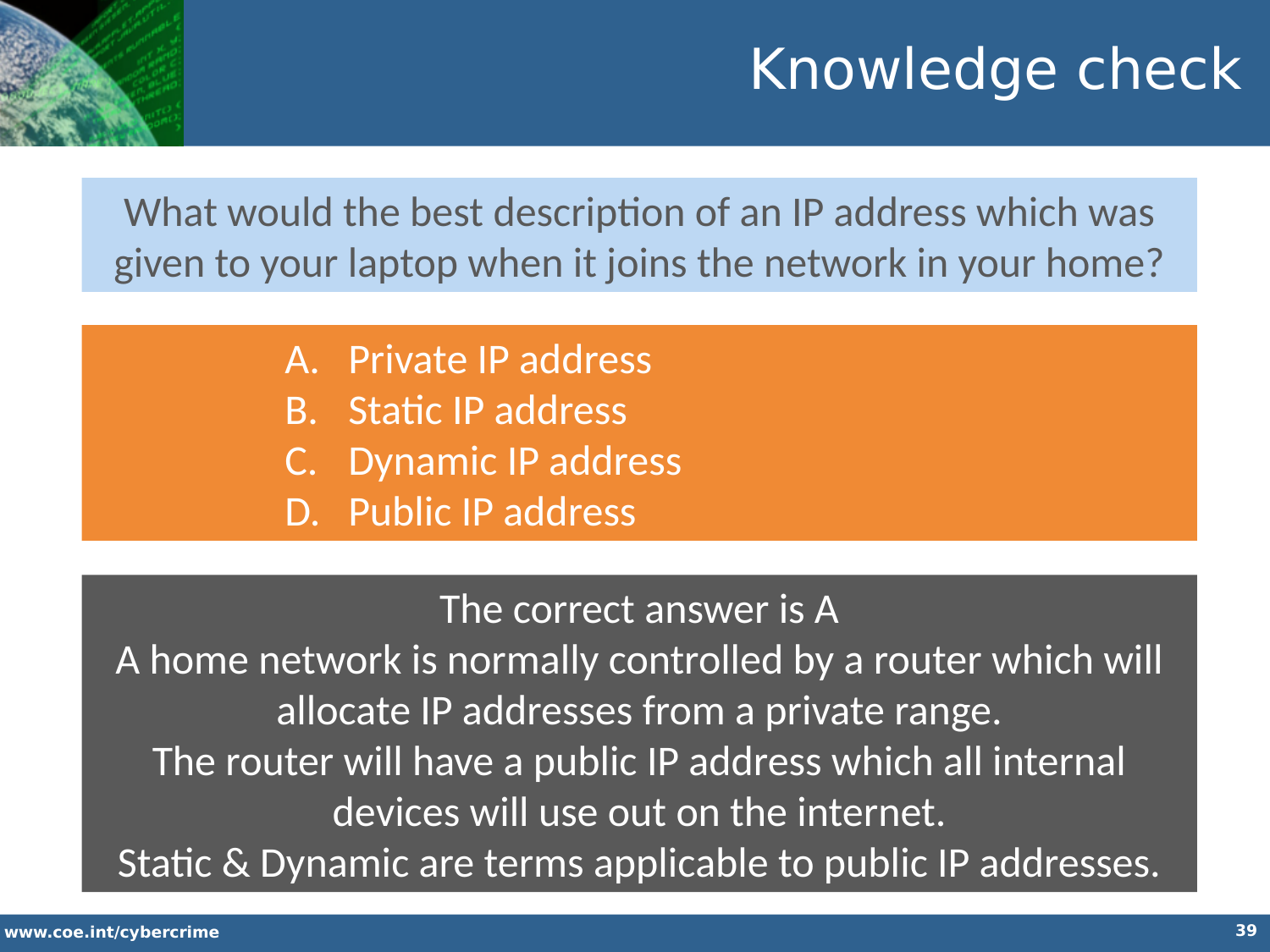

Knowledge check
What would the best description of an IP address which was given to your laptop when it joins the network in your home?
Private IP address
Static IP address
Dynamic IP address
Public IP address
The correct answer is A
A home network is normally controlled by a router which will allocate IP addresses from a private range.
The router will have a public IP address which all internal devices will use out on the internet.
Static & Dynamic are terms applicable to public IP addresses.